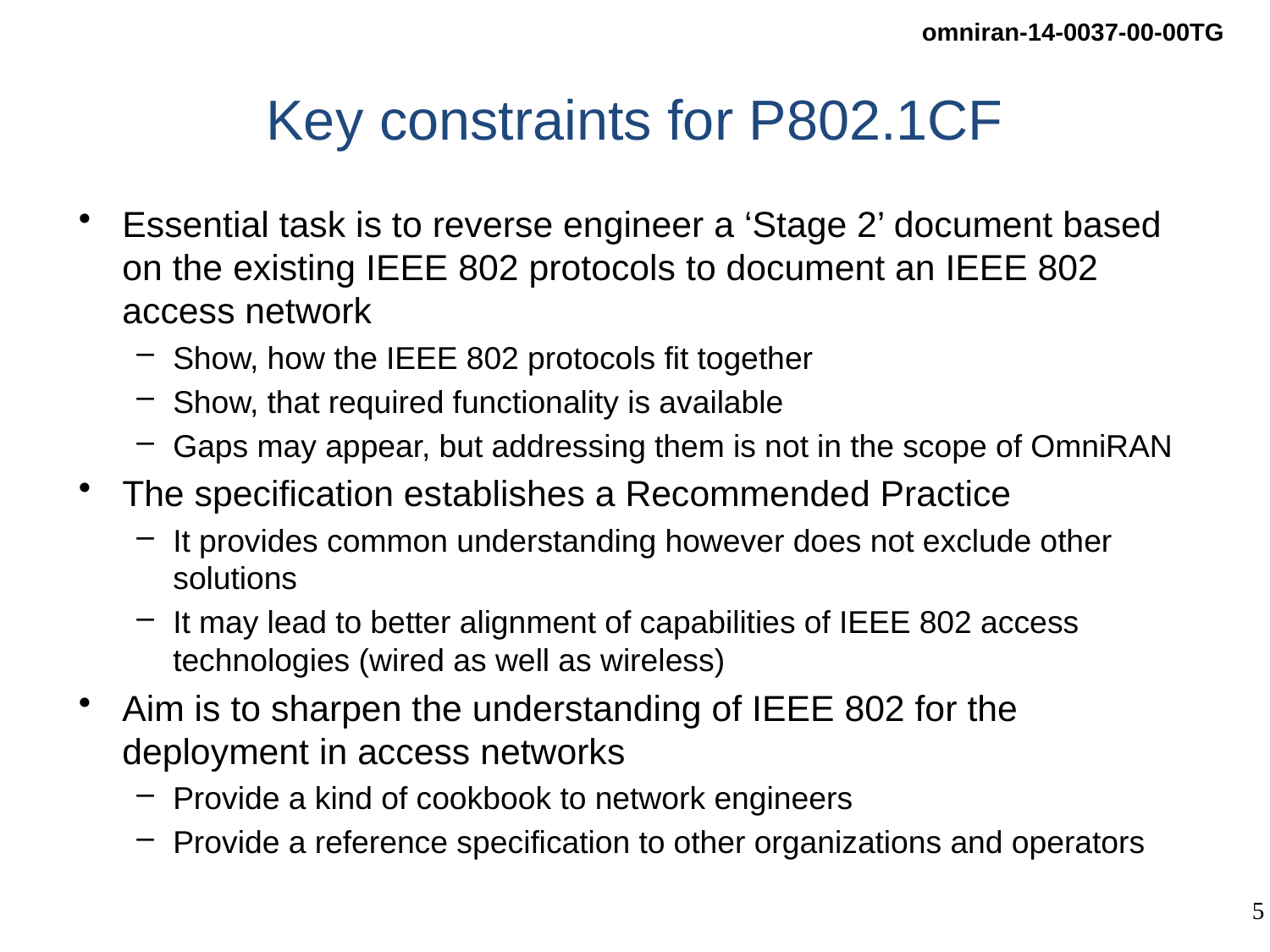

# Key constraints for P802.1CF
Essential task is to reverse engineer a ‘Stage 2’ document based on the existing IEEE 802 protocols to document an IEEE 802 access network
Show, how the IEEE 802 protocols fit together
Show, that required functionality is available
Gaps may appear, but addressing them is not in the scope of OmniRAN
The specification establishes a Recommended Practice
It provides common understanding however does not exclude other solutions
It may lead to better alignment of capabilities of IEEE 802 access technologies (wired as well as wireless)
Aim is to sharpen the understanding of IEEE 802 for the deployment in access networks
Provide a kind of cookbook to network engineers
Provide a reference specification to other organizations and operators